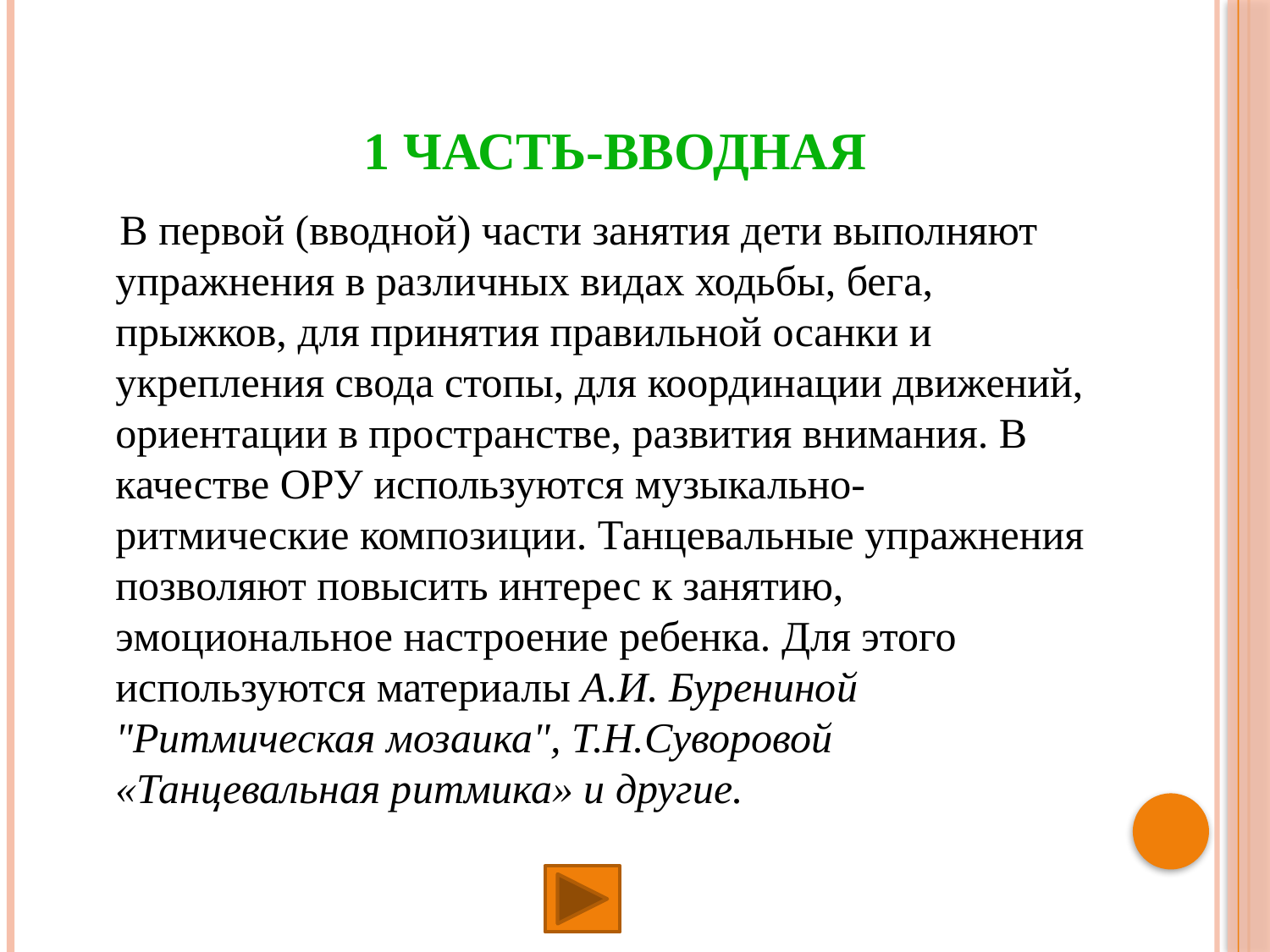

# 1 часть-вводная
    В первой (вводной) части занятия дети выполняют упражнения в различных видах ходьбы, бега, прыжков, для принятия правильной осанки и укрепления свода стопы, для координации движений, ориентации в пространстве, развития внимания. В качестве ОРУ используются музыкально-ритмические композиции. Танцевальные упражнения позволяют повысить интерес к занятию, эмоциональное настроение ребенка. Для этого используются материалы А.И. Бурениной "Ритмическая мозаика", Т.Н.Суворовой «Танцевальная ритмика» и другие.